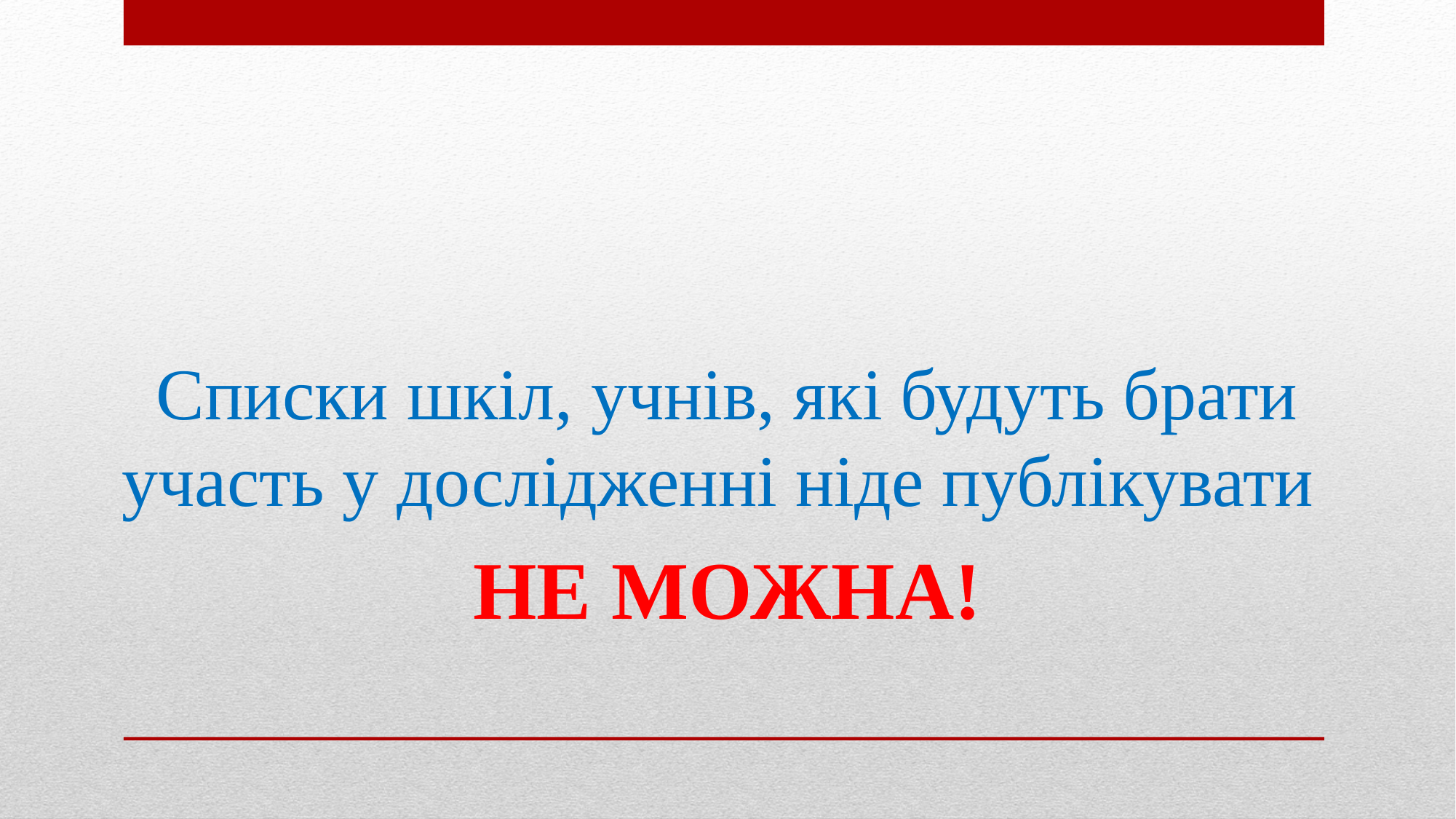

Списки шкіл, учнів, які будуть брати участь у дослідженні ніде публікувати
НЕ МОЖНА!